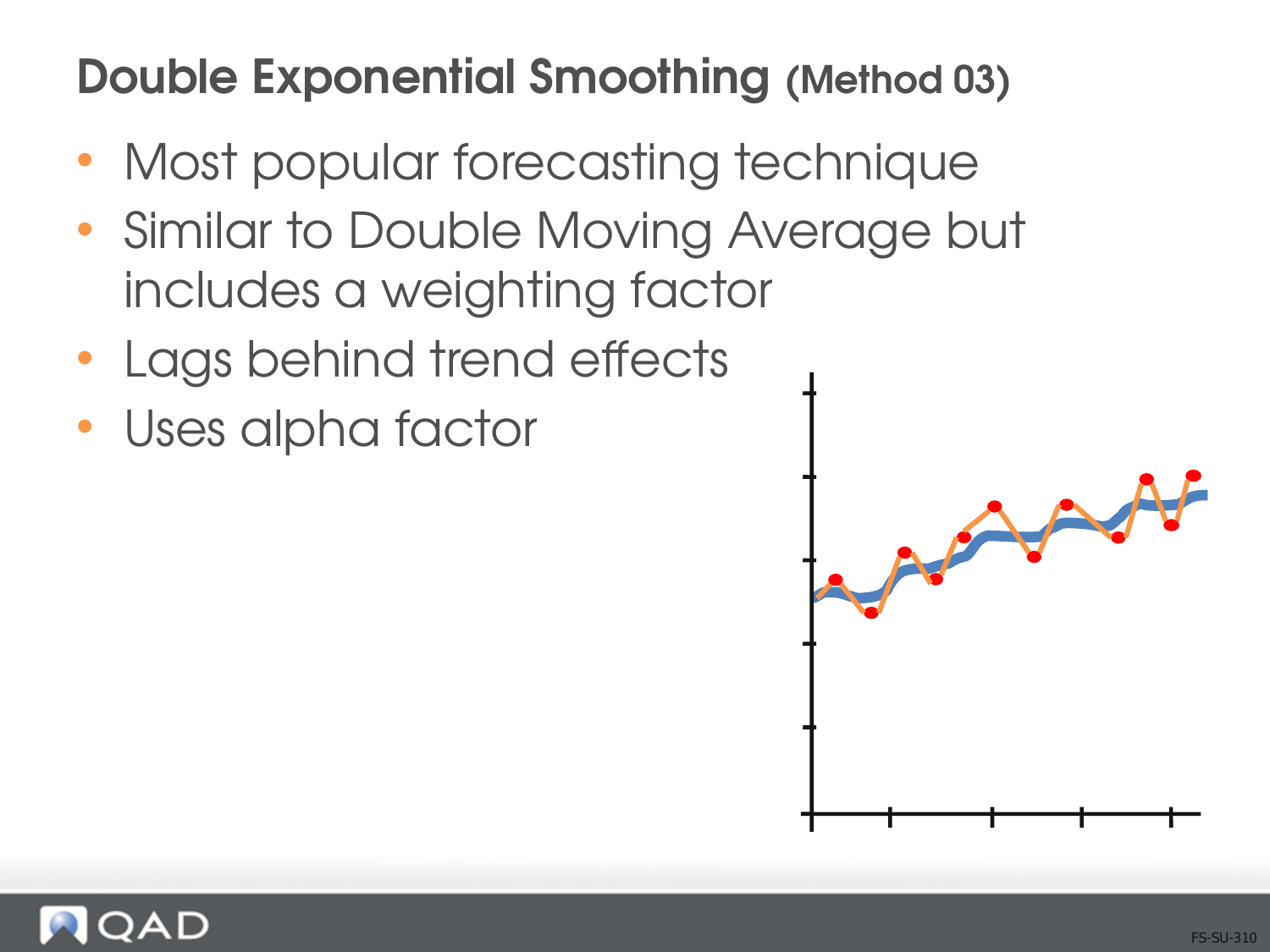

# Double Exponential Smoothing (Method 03)
Most popular forecasting technique
Similar to Double Moving Average but includes a weighting factor
Lags behind trend effects
Uses alpha factor

FS-SU-310